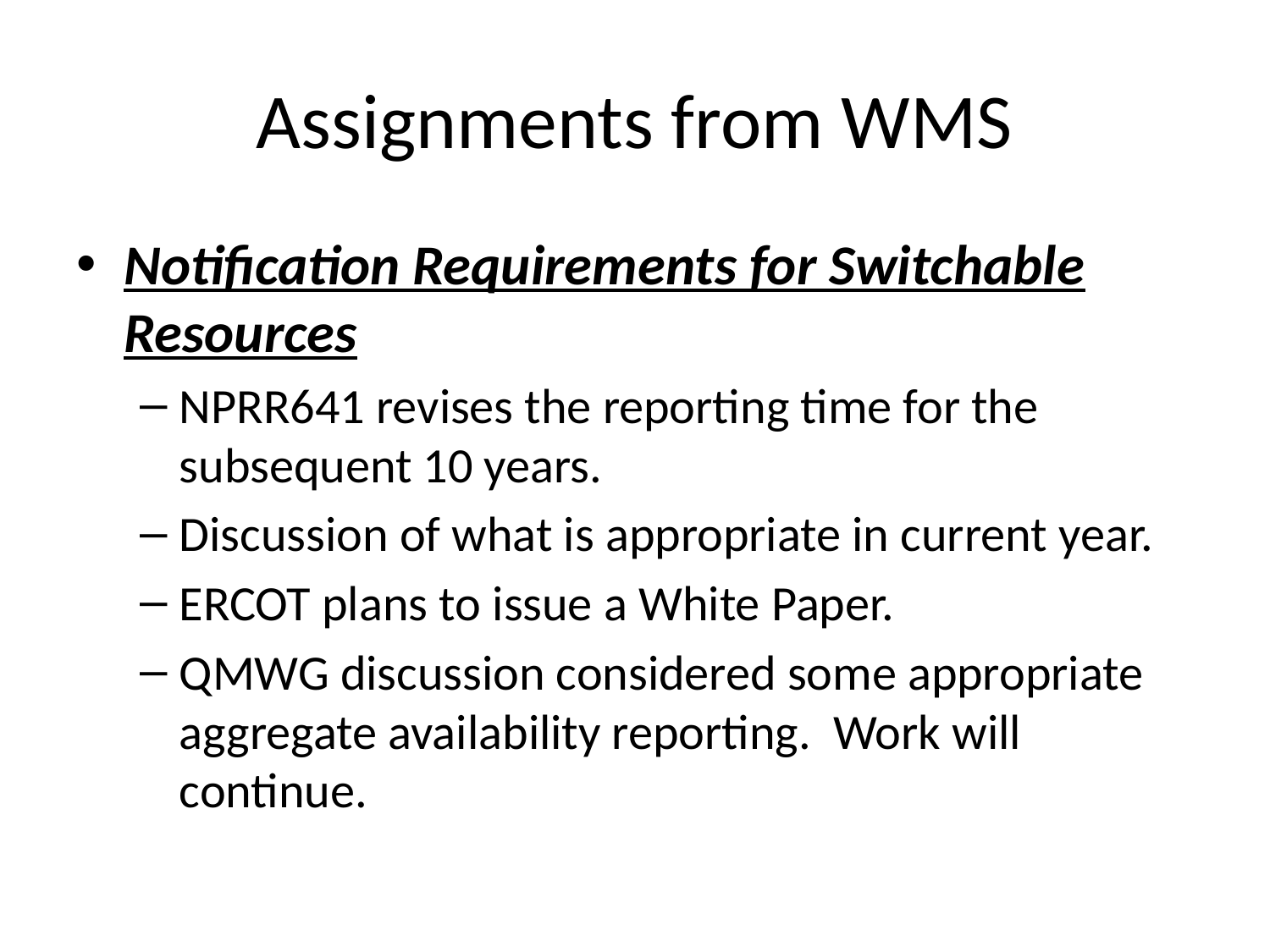

# Assignments from WMS
Notification Requirements for Switchable Resources
NPRR641 revises the reporting time for the subsequent 10 years.
Discussion of what is appropriate in current year.
ERCOT plans to issue a White Paper.
QMWG discussion considered some appropriate aggregate availability reporting.  Work will continue.